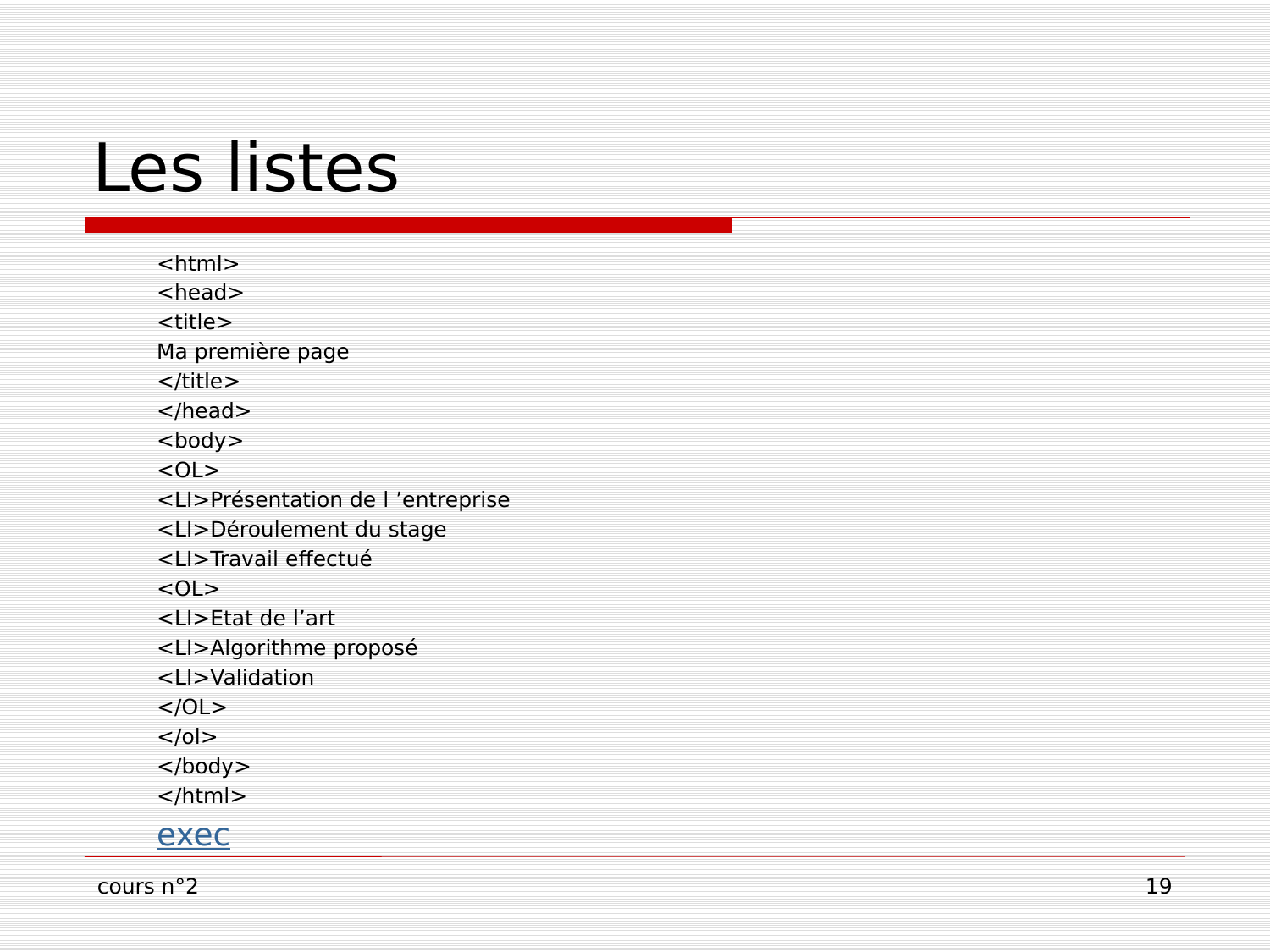

# Les listes
<html>
<head>
<title>
Ma première page
</title>
</head>
<body>
<OL>
<LI>Présentation de l ’entreprise
<LI>Déroulement du stage
<LI>Travail effectué
<OL>
<LI>Etat de l’art
<LI>Algorithme proposé
<LI>Validation
</OL>
</ol>
</body>
</html>
exec
cours n°2
19